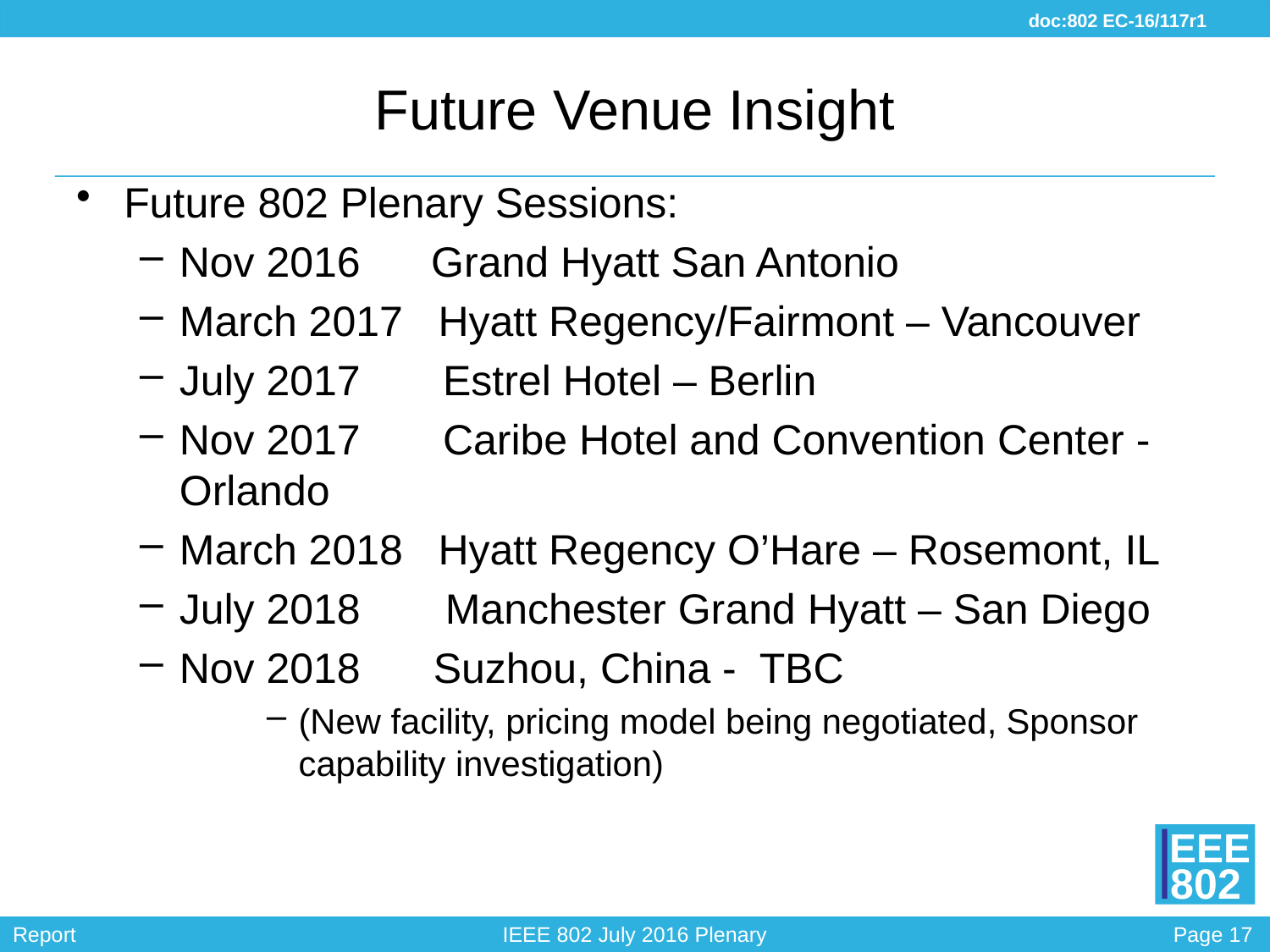

# Future Venue Insight
Future 802 Plenary Sessions:
Nov 2016      Grand Hyatt San Antonio
March 2017   Hyatt Regency/Fairmont – Vancouver
July 2017       Estrel Hotel – Berlin
Nov 2017       Caribe Hotel and Convention Center - Orlando
March 2018   Hyatt Regency O’Hare – Rosemont, IL
July 2018   	 Manchester Grand Hyatt – San Diego
Nov 2018	Suzhou, China -  TBC
(New facility, pricing model being negotiated, Sponsor capability investigation)